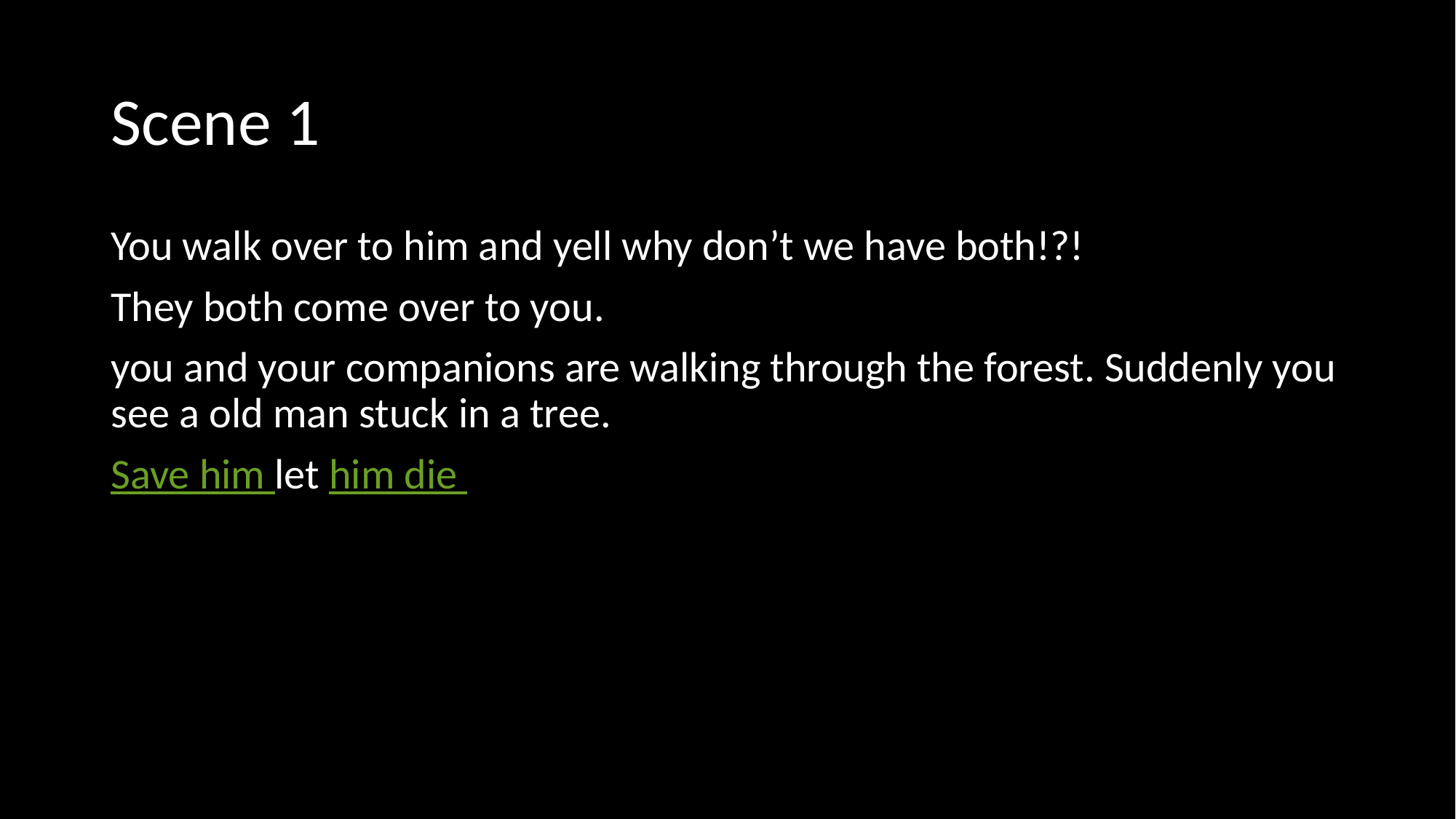

# Scene 1
You walk over to him and yell why don’t we have both!?!
They both come over to you.
you and your companions are walking through the forest. Suddenly you see a old man stuck in a tree.
Save him let him die